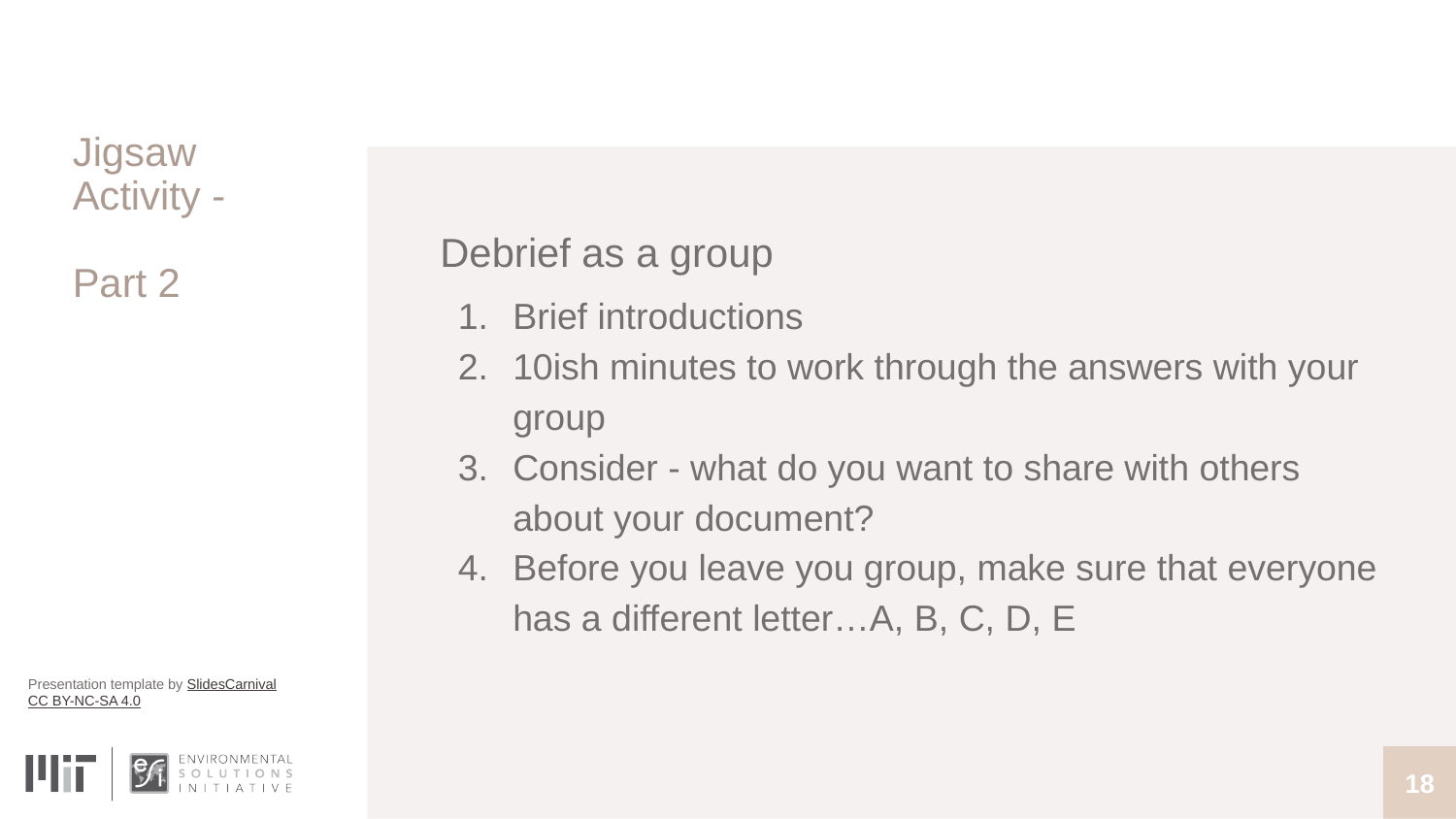

# Jigsaw Activity -

Part 2
Debrief as a group
Brief introductions
10ish minutes to work through the answers with your group
Consider - what do you want to share with others about your document?
Before you leave you group, make sure that everyone has a different letter…A, B, C, D, E
18